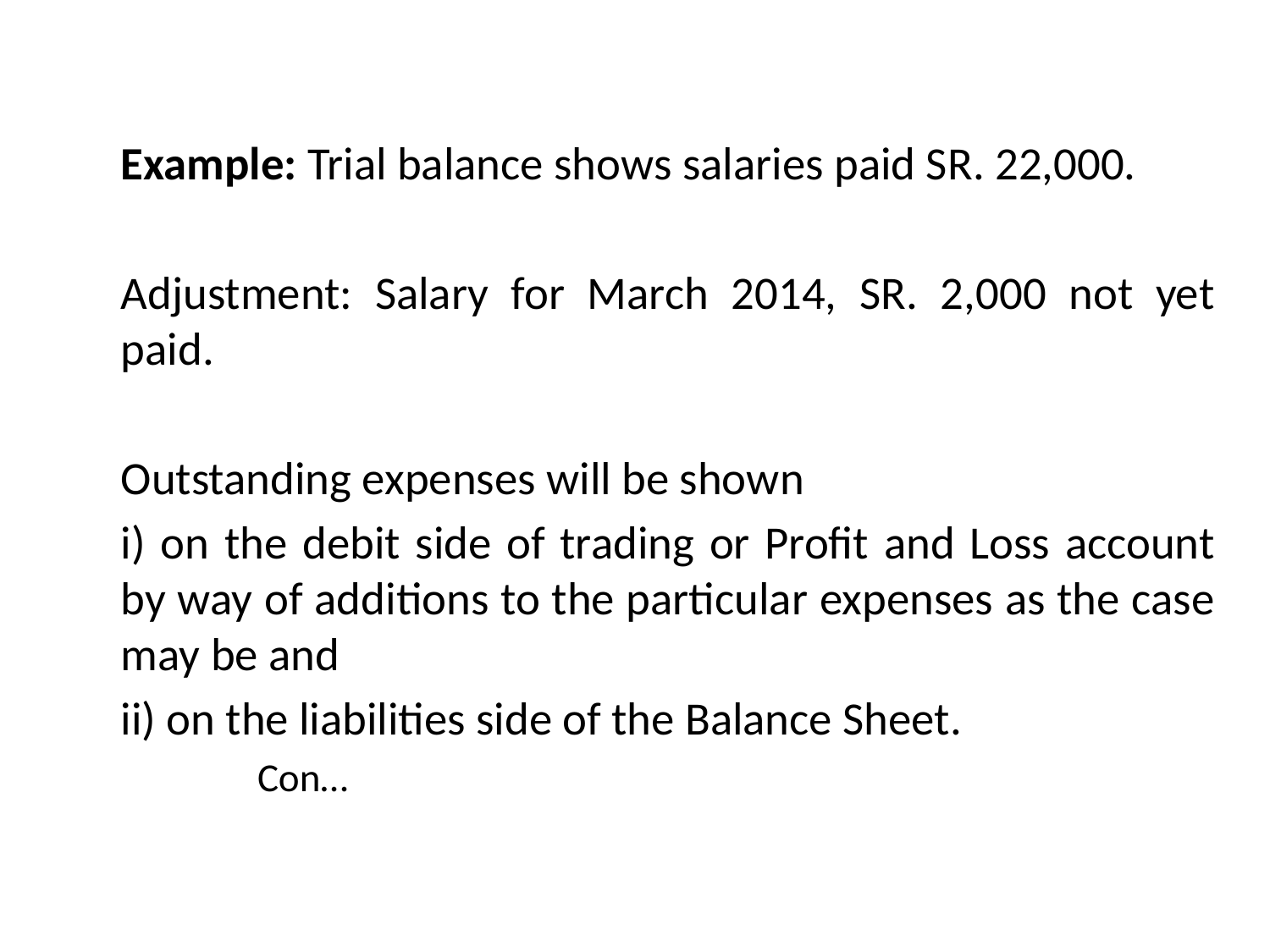

Example: Trial balance shows salaries paid SR. 22,000.

	Adjustment: Salary for March 2014, SR. 2,000 not yet paid.

	Outstanding expenses will be shown
	i) on the debit side of trading or Profit and Loss account by way of additions to the particular expenses as the case may be and
	ii) on the liabilities side of the Balance Sheet.
																								               Con…